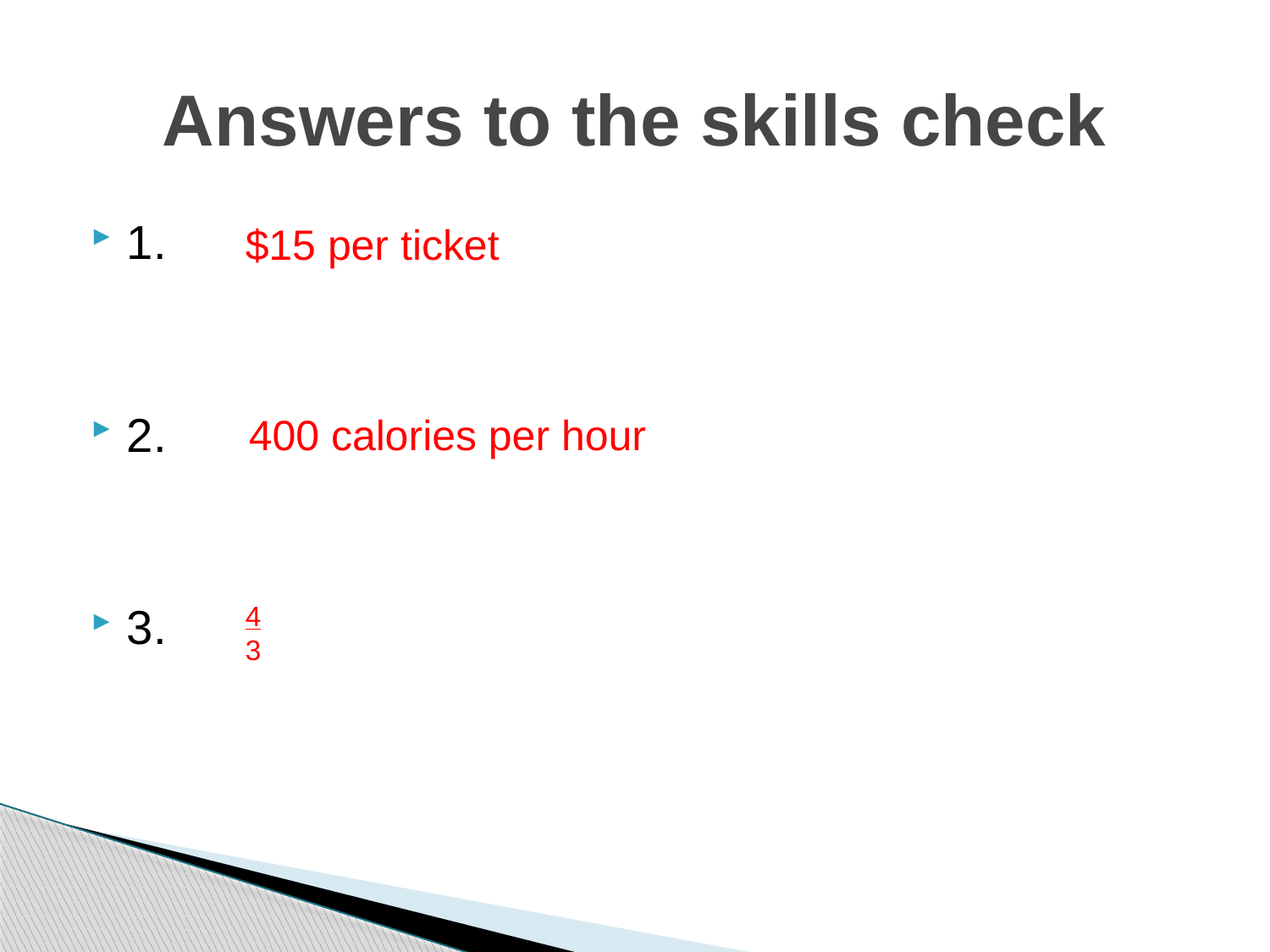

# Answers to the skills check
1.

2.

3.

$15 per ticket
400 calories per hour
4
3